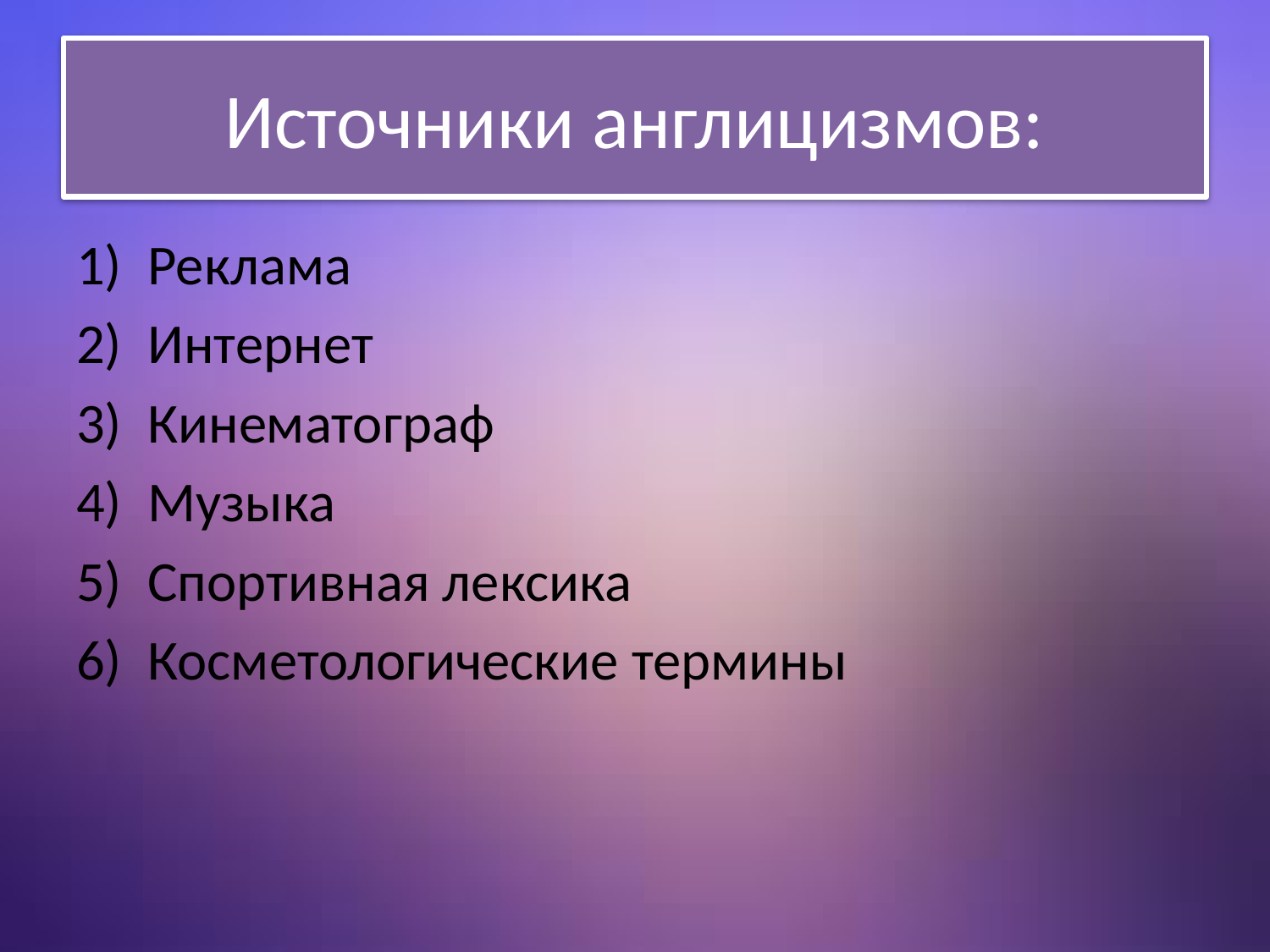

# Источники англицизмов:
Реклама
Интернет
Кинематограф
Музыка
Спортивная лексика
Косметологические термины